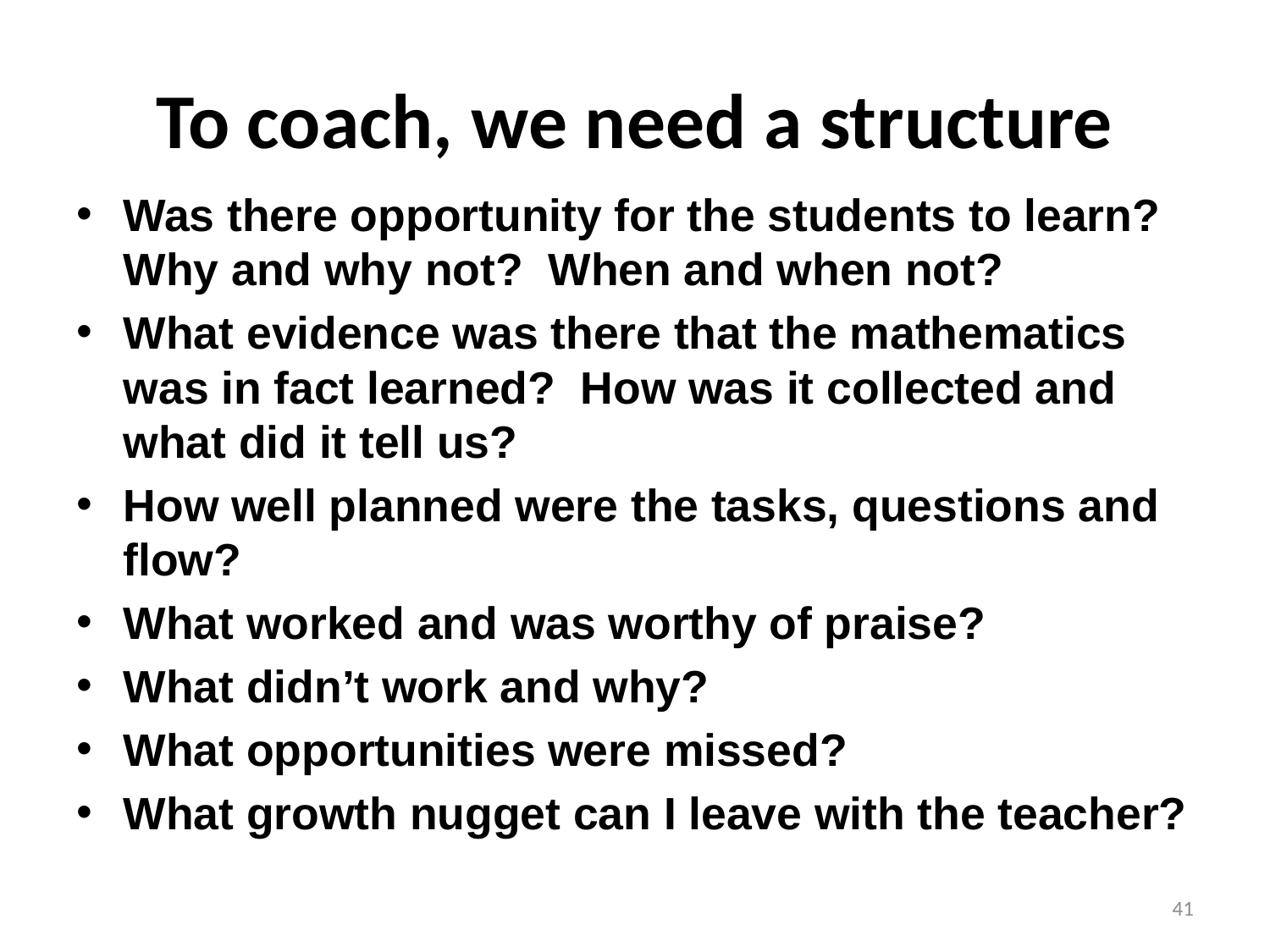

# To coach, we need a structure
Was there opportunity for the students to learn?  Why and why not?  When and when not?
What evidence was there that the mathematics was in fact learned?  How was it collected and what did it tell us?
How well planned were the tasks, questions and flow?
What worked and was worthy of praise?
What didn’t work and why?
What opportunities were missed?
What growth nugget can I leave with the teacher?
41